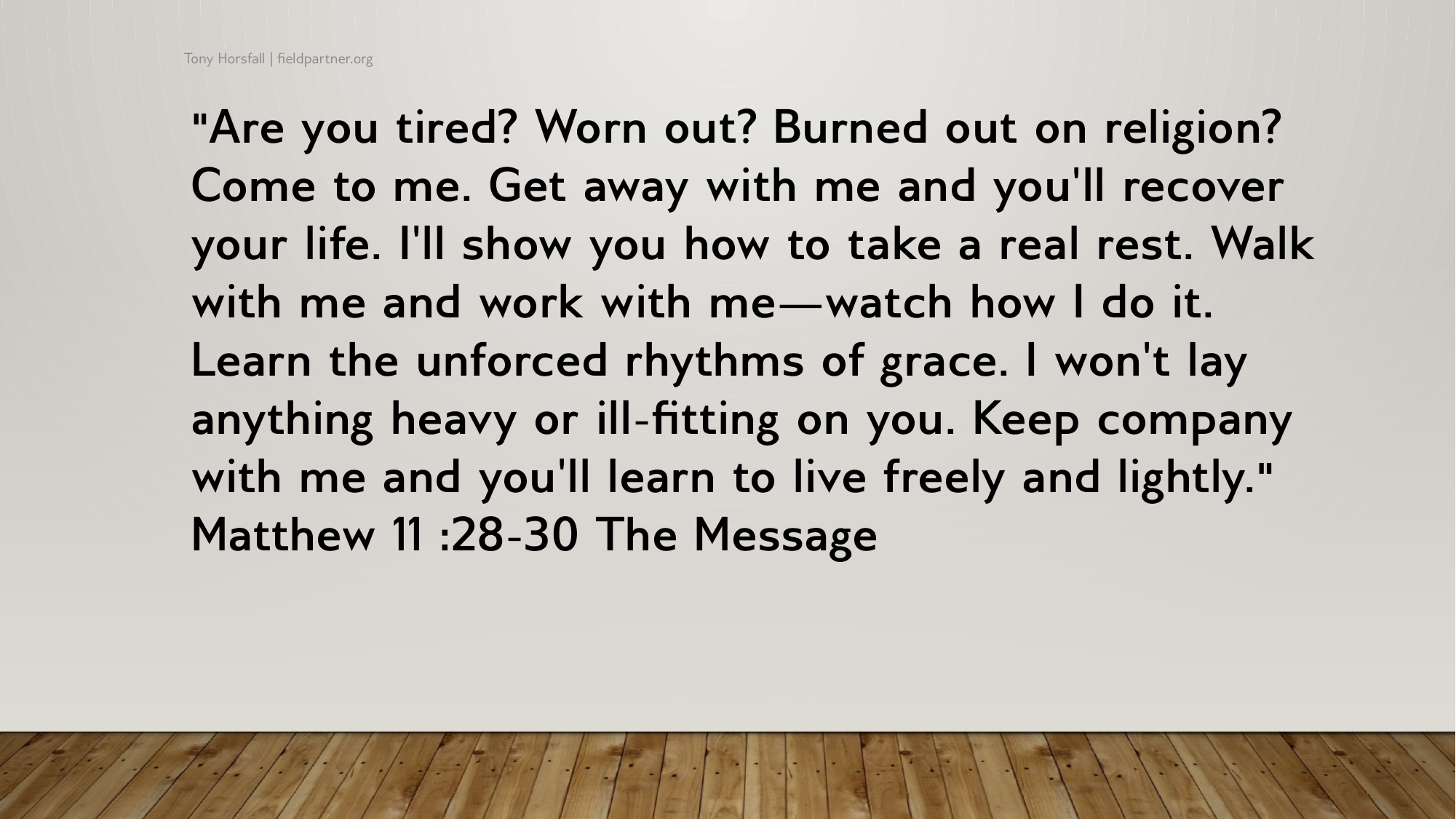

Tony Horsfall | fieldpartner.org
"Are you tired? Worn out? Burned out on religion? Come to me. Get away with me and you'll recover your life. I'll show you how to take a real rest. Walk with me and work with me—watch how I do it. Learn the unforced rhythms of grace. I won't lay anything heavy or ill-fitting on you. Keep company with me and you'll learn to live freely and lightly."
Matthew 11 :28-30 The Message